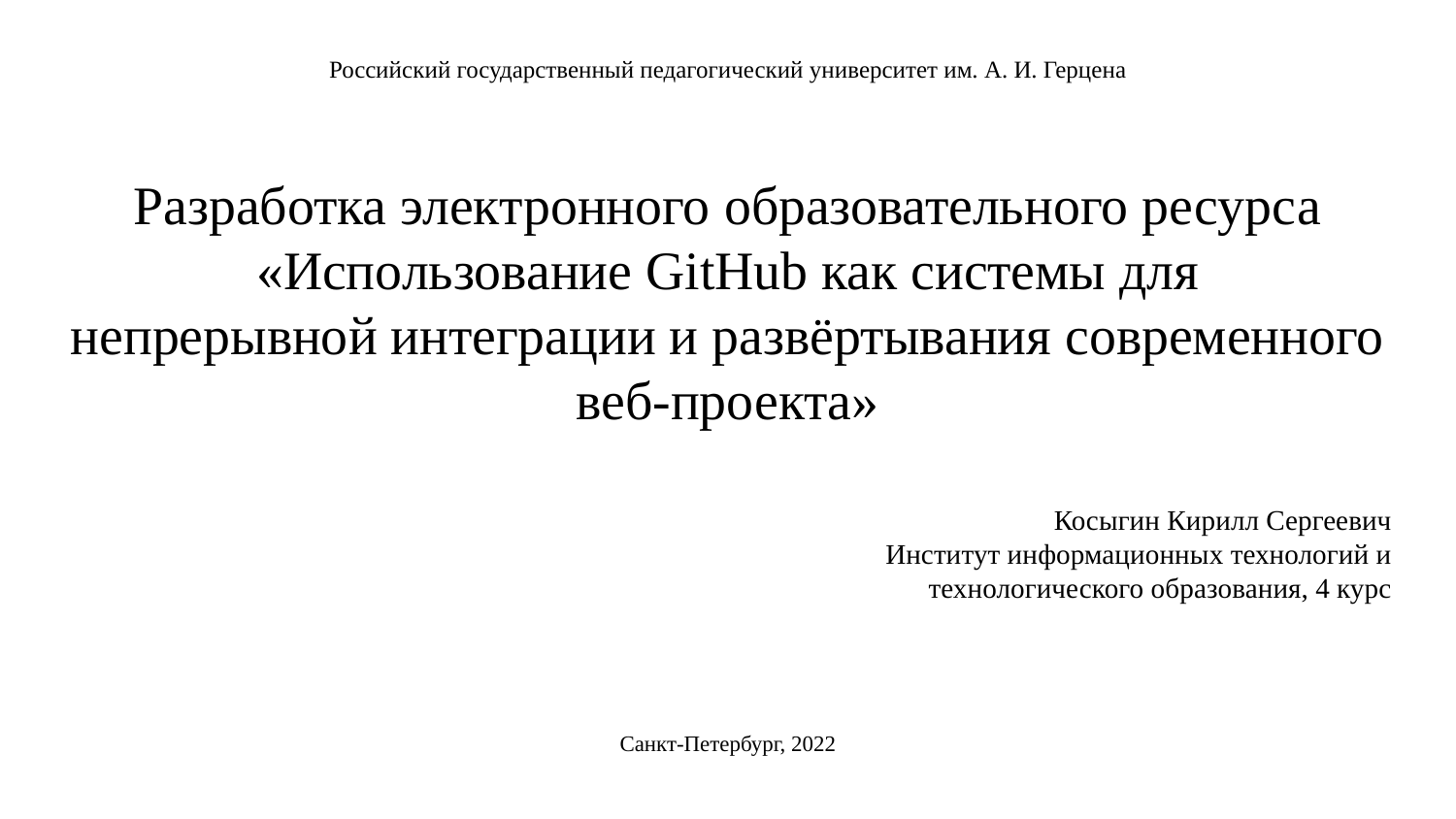

Российский государственный педагогический университет им. А. И. Герцена
# Разработка электронного образовательного ресурса «Использование GitHub как системы для
непрерывной интеграции и развёртывания современного веб-проекта»
Косыгин Кирилл Сергеевич
Институт информационных технологий и технологического образования, 4 курс
Санкт-Петербург, 2022